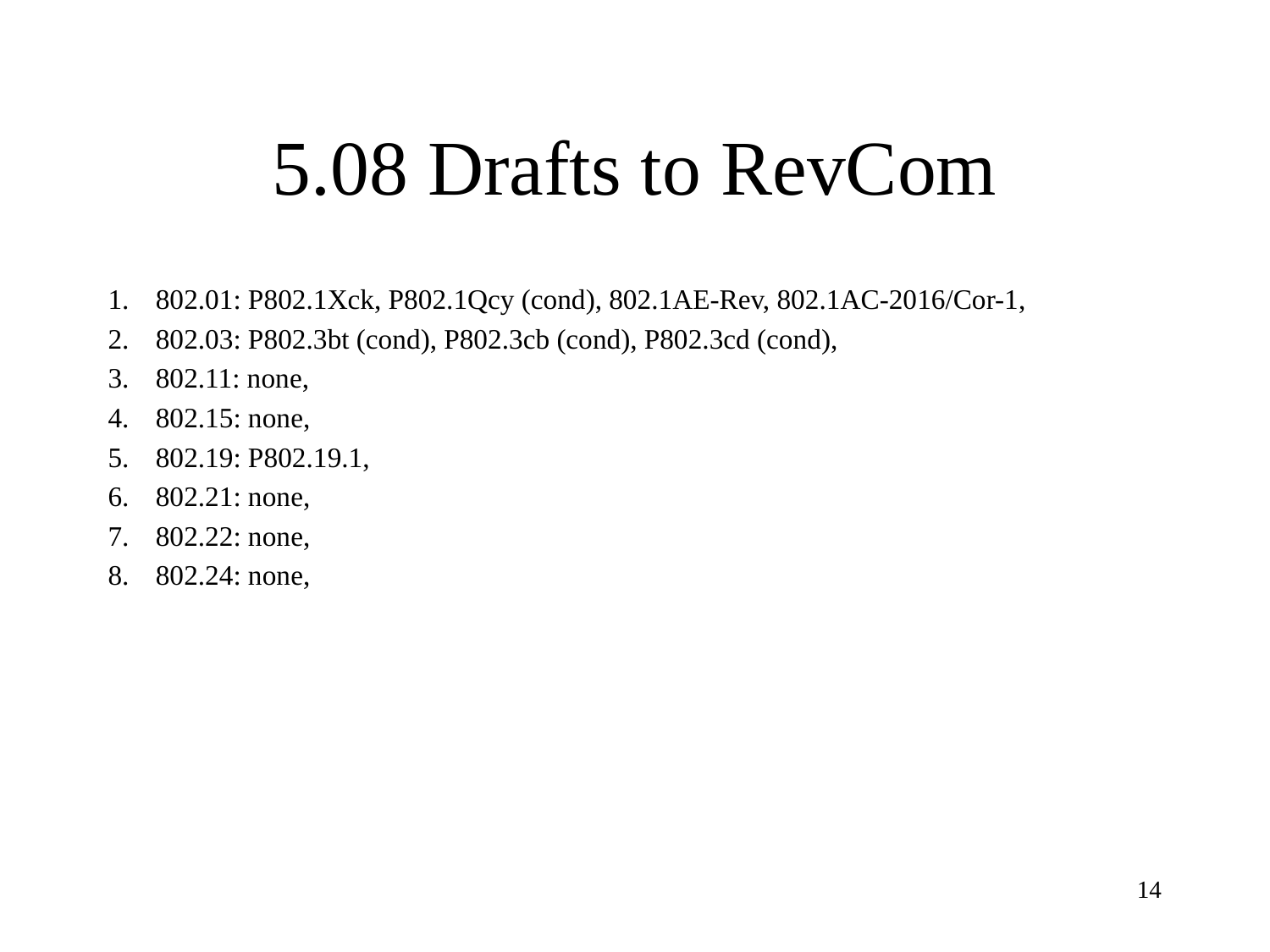

# 5.08 Drafts to RevCom
802.01: P802.1Xck, P802.1Qcy (cond), 802.1AE-Rev, 802.1AC-2016/Cor-1,
802.03: P802.3bt (cond), P802.3cb (cond), P802.3cd (cond),
802.11: none,
802.15: none,
802.19: P802.19.1,
802.21: none,
802.22: none,
802.24: none,
14